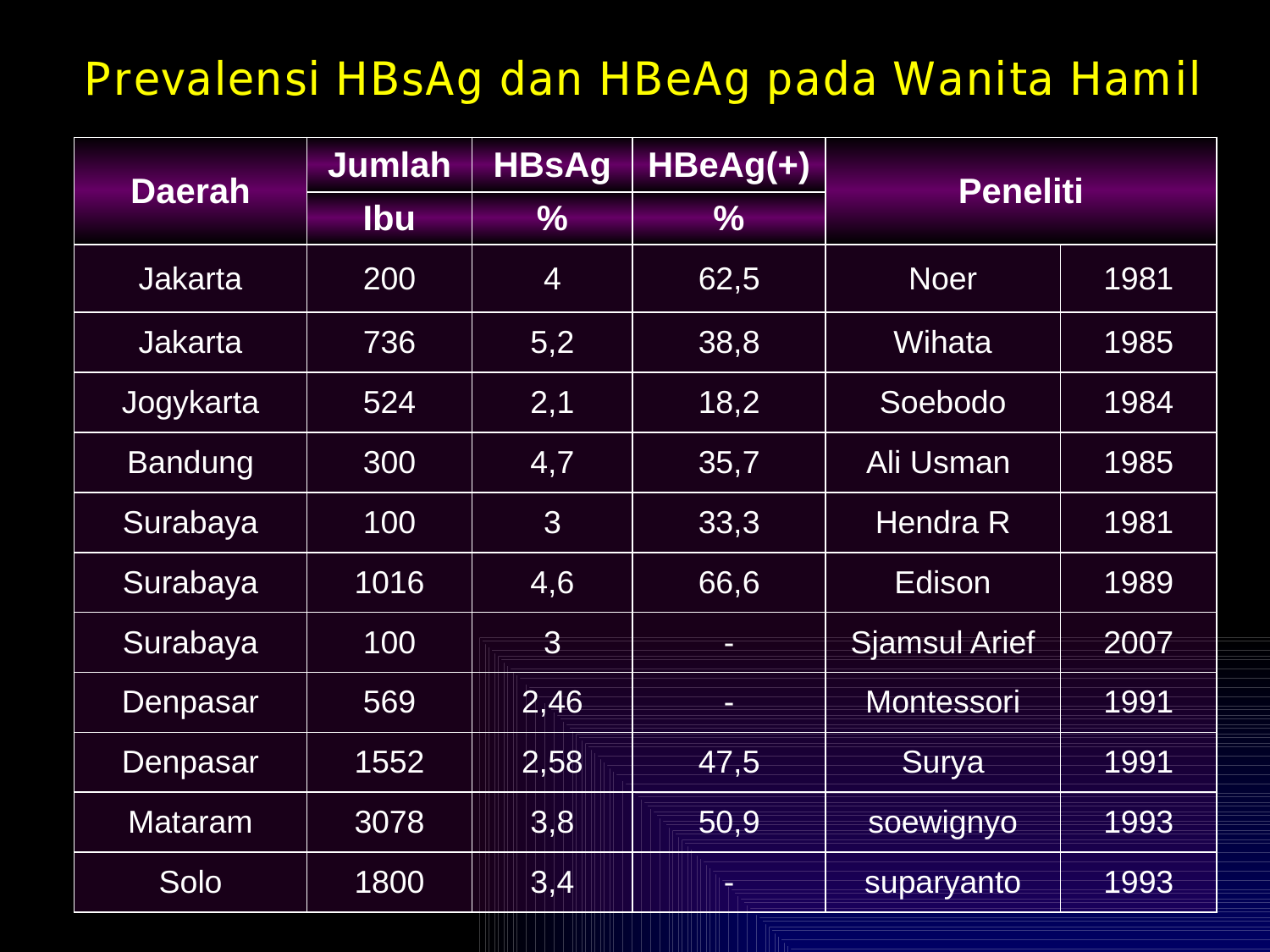

# Prevalensi HBsAg dan HBeAg pada Wanita Hamil
| Daerah | Jumlah | HBsAg | HBeAg(+) | Peneliti |  |
| --- | --- | --- | --- | --- | --- |
|  | Ibu | % | % |  |  |
| Jakarta | 200 | 4 | 62,5 | Noer | 1981 |
| Jakarta | 736 | 5,2 | 38,8 | Wihata | 1985 |
| Jogykarta | 524 | 2,1 | 18,2 | Soebodo | 1984 |
| Bandung | 300 | 4,7 | 35,7 | Ali Usman | 1985 |
| Surabaya | 100 | 3 | 33,3 | Hendra R | 1981 |
| Surabaya | 1016 | 4,6 | 66,6 | Edison | 1989 |
| Surabaya | 100 | 3 | - | Sjamsul Arief | 2007 |
| Denpasar | 569 | 2,46 | - | Montessori | 1991 |
| Denpasar | 1552 | 2,58 | 47,5 | Surya | 1991 |
| Mataram | 3078 | 3,8 | 50,9 | soewignyo | 1993 |
| Solo | 1800 | 3,4 | - | suparyanto | 1993 |